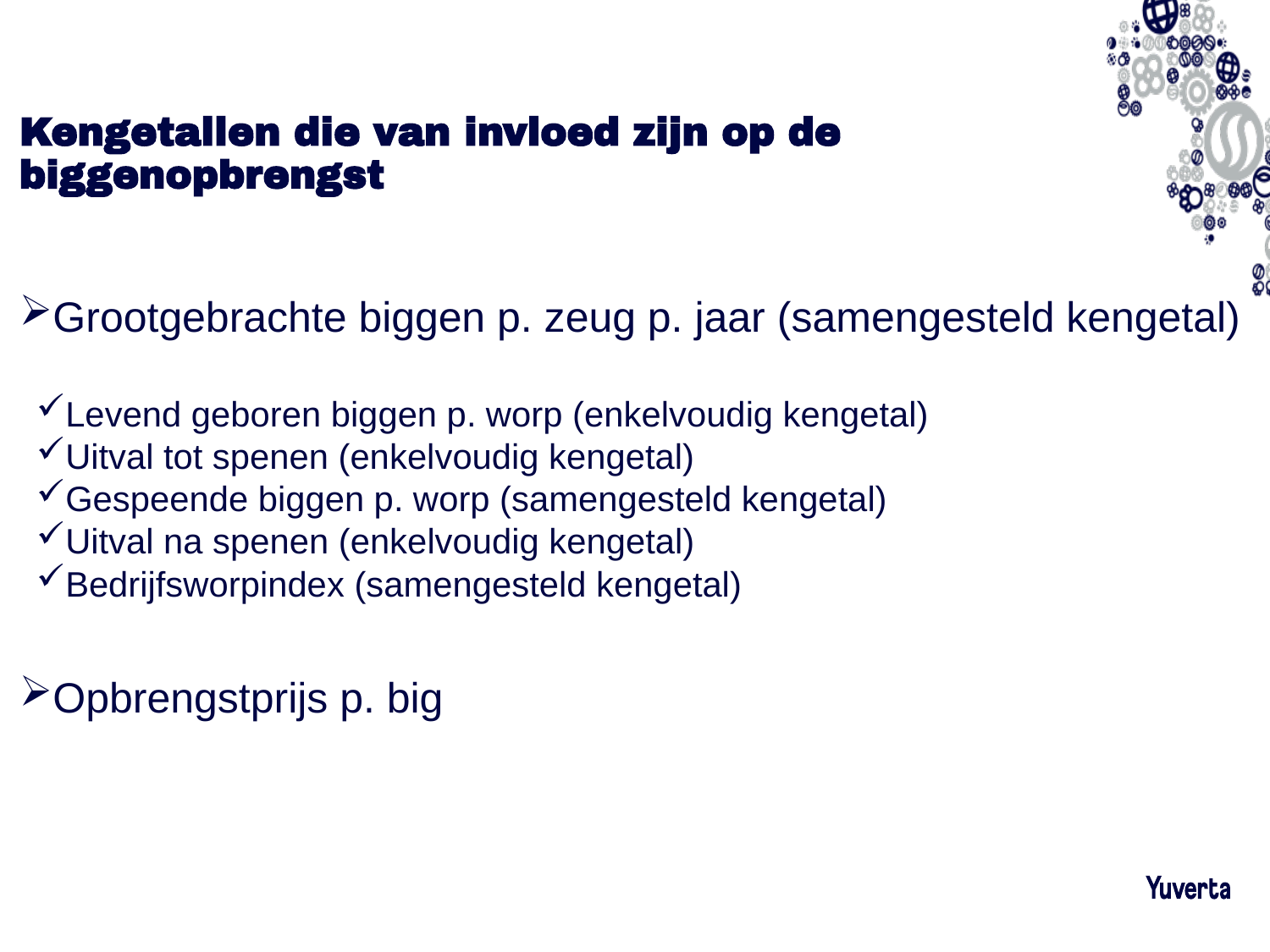

# Kengetallen die van invloed zijn op de biggenopbrengst
Grootgebrachte biggen p. zeug p. jaar (samengesteld kengetal)

Levend geboren biggen p. worp (enkelvoudig kengetal)
Uitval tot spenen (enkelvoudig kengetal)
Gespeende biggen p. worp (samengesteld kengetal)
Uitval na spenen (enkelvoudig kengetal)
Bedrijfsworpindex (samengesteld kengetal)

Opbrengstprijs p. big
24